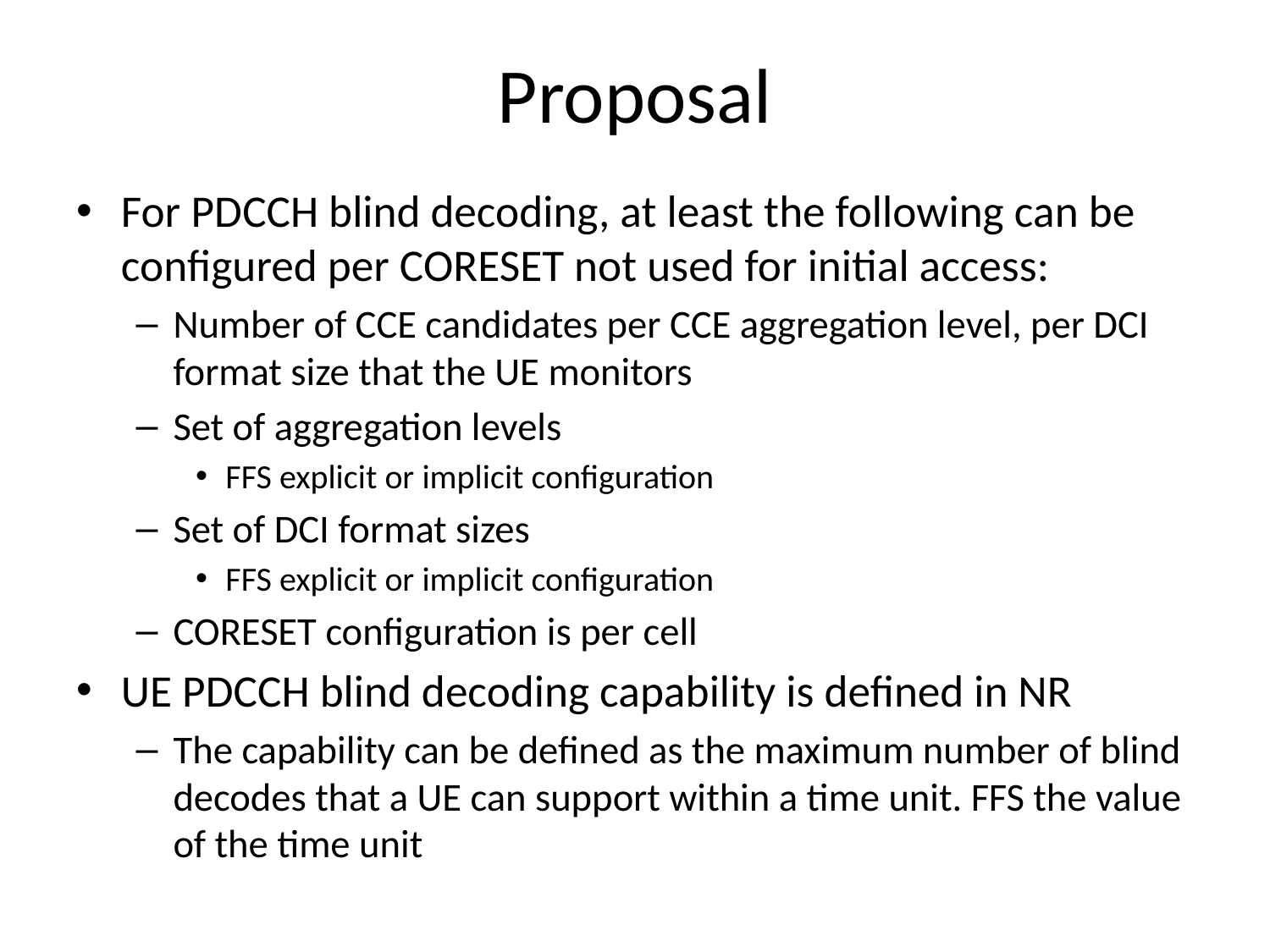

# Proposal
For PDCCH blind decoding, at least the following can be configured per CORESET not used for initial access:
Number of CCE candidates per CCE aggregation level, per DCI format size that the UE monitors
Set of aggregation levels
FFS explicit or implicit configuration
Set of DCI format sizes
FFS explicit or implicit configuration
CORESET configuration is per cell
UE PDCCH blind decoding capability is defined in NR
The capability can be defined as the maximum number of blind decodes that a UE can support within a time unit. FFS the value of the time unit